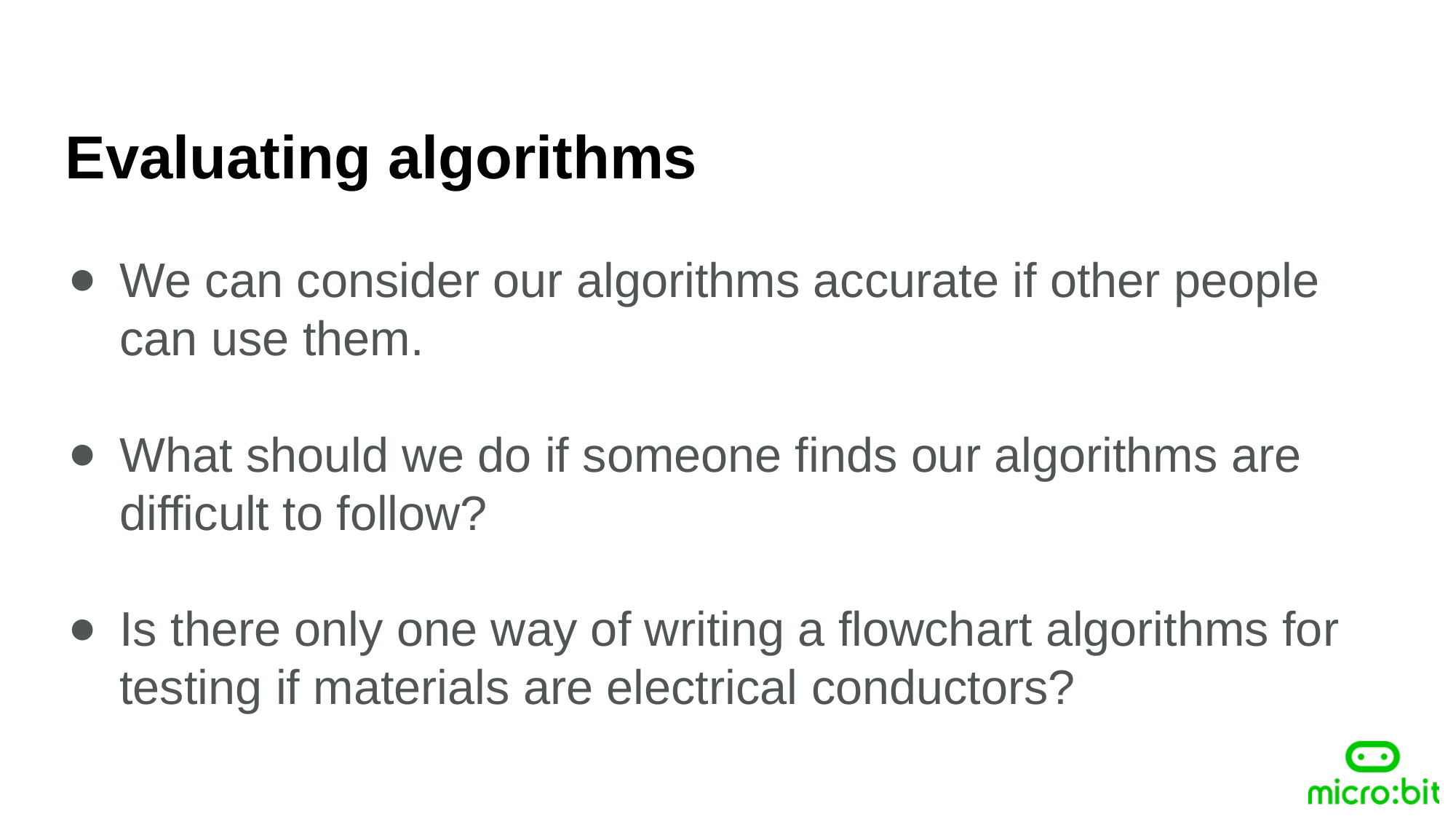

Evaluating algorithms

We can consider our algorithms accurate if other people can use them.

What should we do if someone finds our algorithms are difficult to follow?

Is there only one way of writing a flowchart algorithms for testing if materials are electrical conductors?